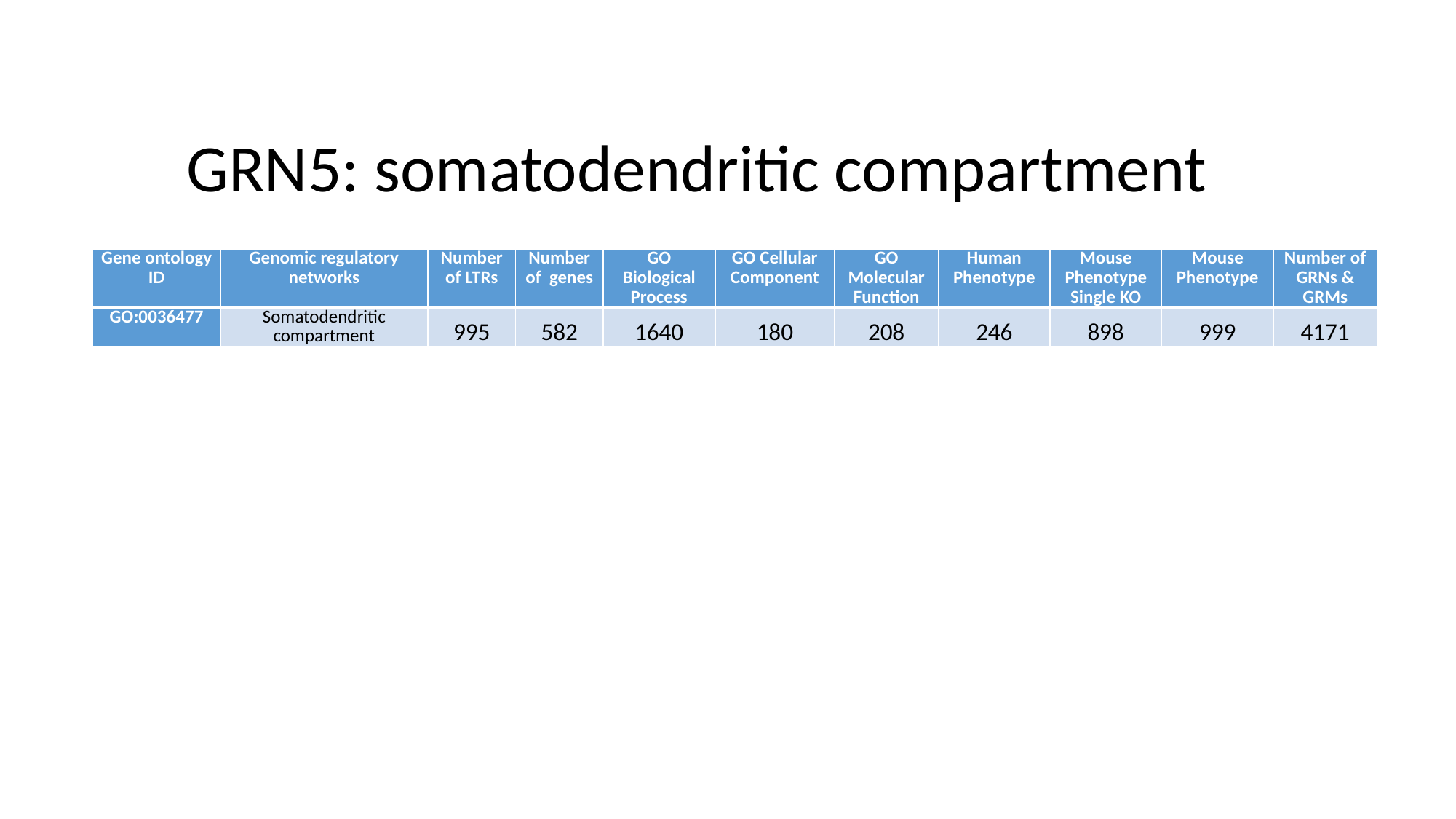

# GRN5: somatodendritic compartment
| Gene ontology ID | Genomic regulatory networks | Number of LTRs | Number of genes | GO Biological Process | GO Cellular Component | GO Molecular Function | Human Phenotype | Mouse Phenotype Single KO | Mouse Phenotype | Number of GRNs & GRMs |
| --- | --- | --- | --- | --- | --- | --- | --- | --- | --- | --- |
| GO:0036477 | Somatodendritic compartment | 995 | 582 | 1640 | 180 | 208 | 246 | 898 | 999 | 4171 |